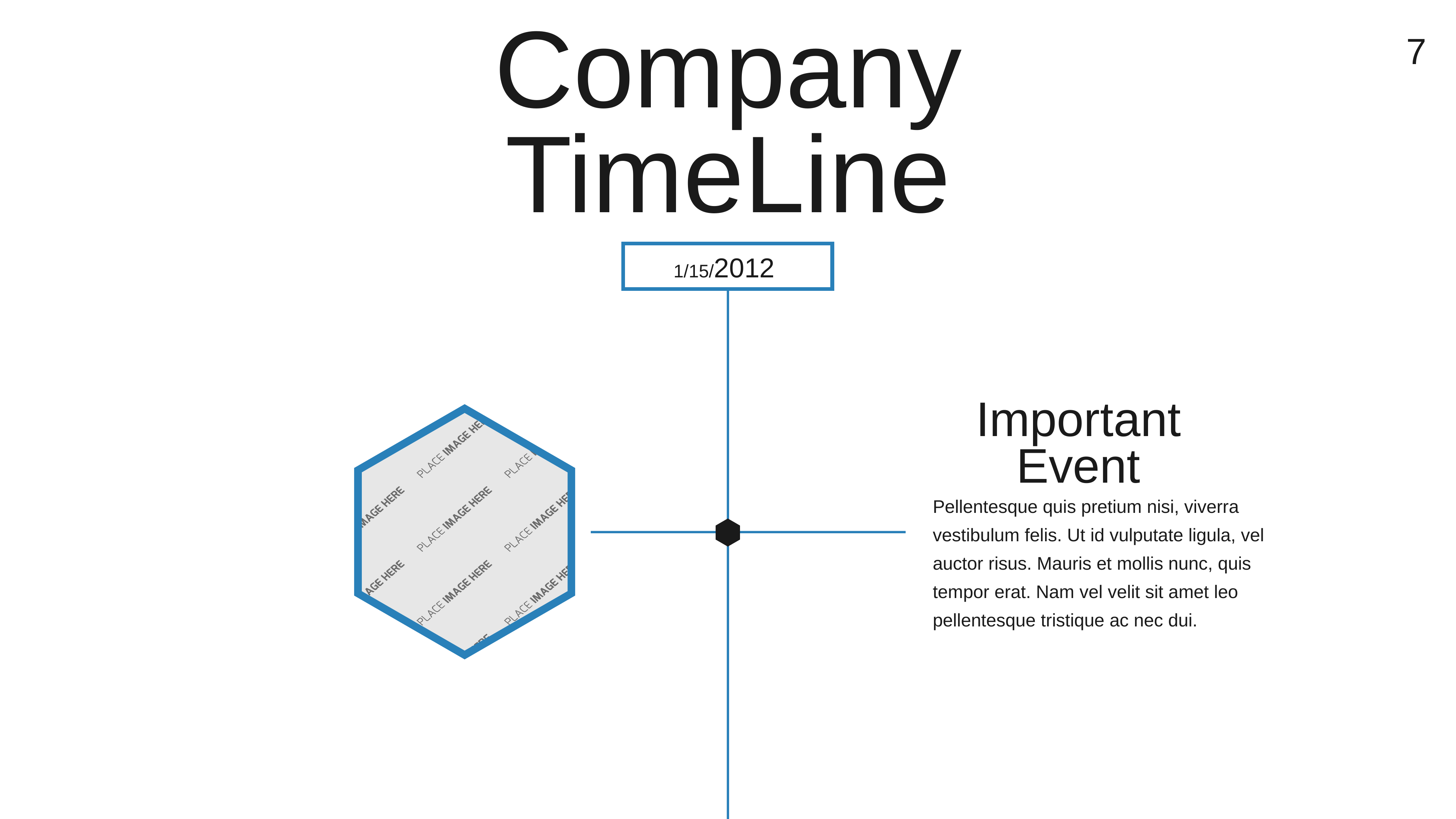

7
Company TimeLine

1/15/2012

Important Event
Pellentesque quis pretium nisi, viverra vestibulum felis. Ut id vulputate ligula, vel auctor risus. Mauris et mollis nunc, quis tempor erat. Nam vel velit sit amet leo pellentesque tristique ac nec dui.